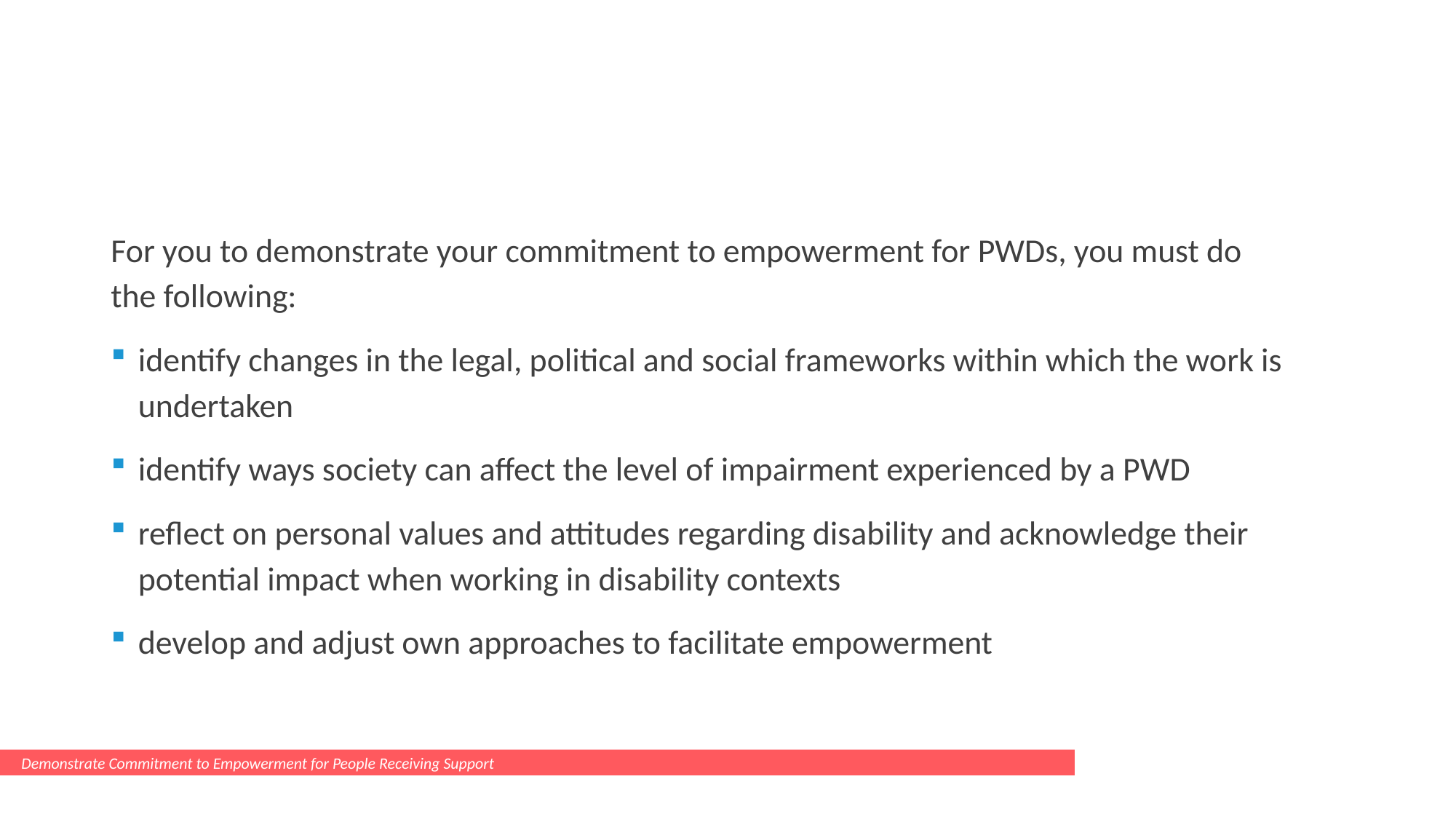

#
For you to demonstrate your commitment to empowerment for PWDs, you must do the following:
identify changes in the legal, political and social frameworks within which the work is undertaken
identify ways society can affect the level of impairment experienced by a PWD
reflect on personal values and attitudes regarding disability and acknowledge their potential impact when working in disability contexts
develop and adjust own approaches to facilitate empowerment
Demonstrate Commitment to Empowerment for People Receiving Support